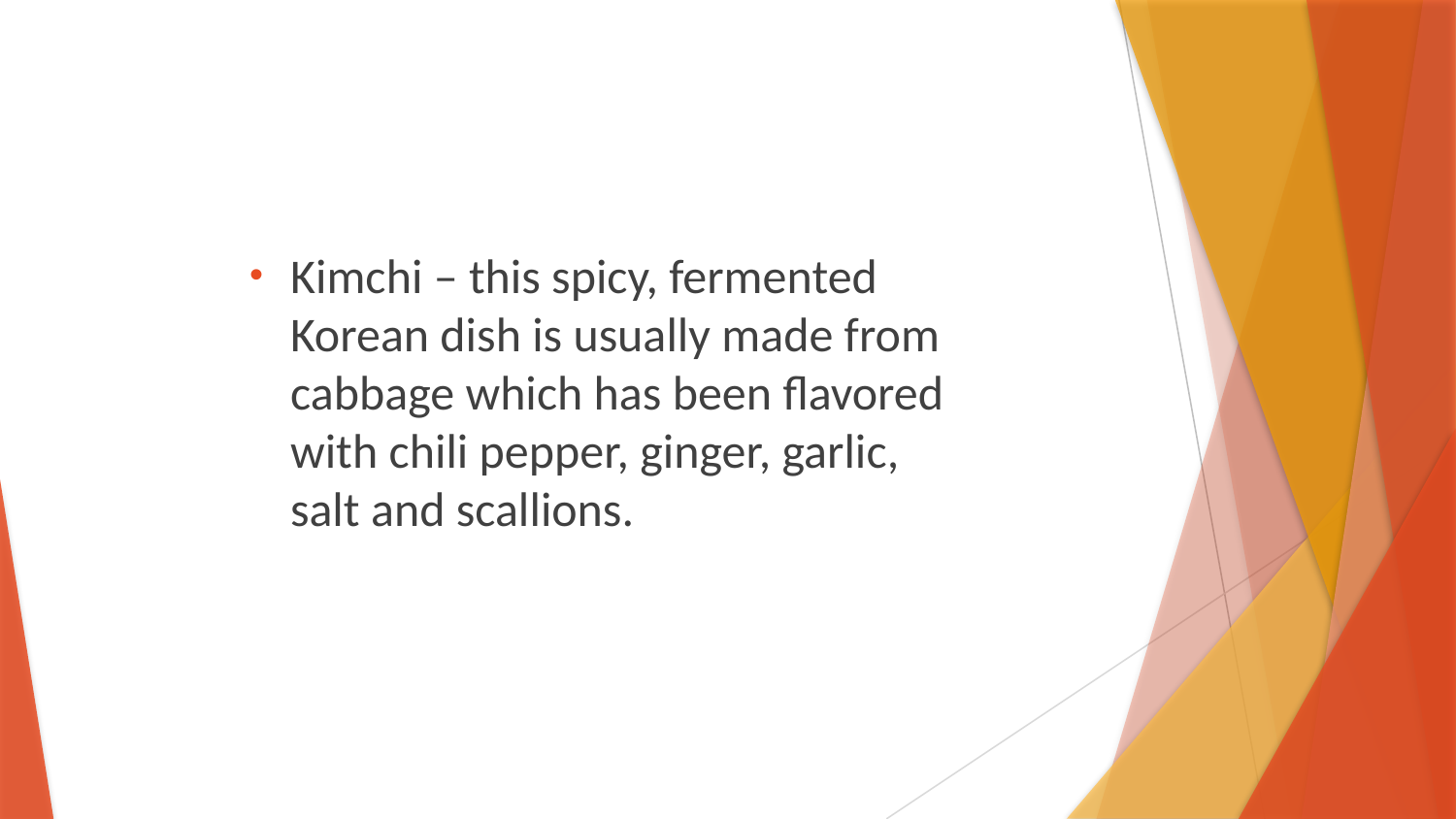

Kimchi – this spicy, fermented Korean dish is usually made from cabbage which has been flavored with chili pepper, ginger, garlic, salt and scallions.